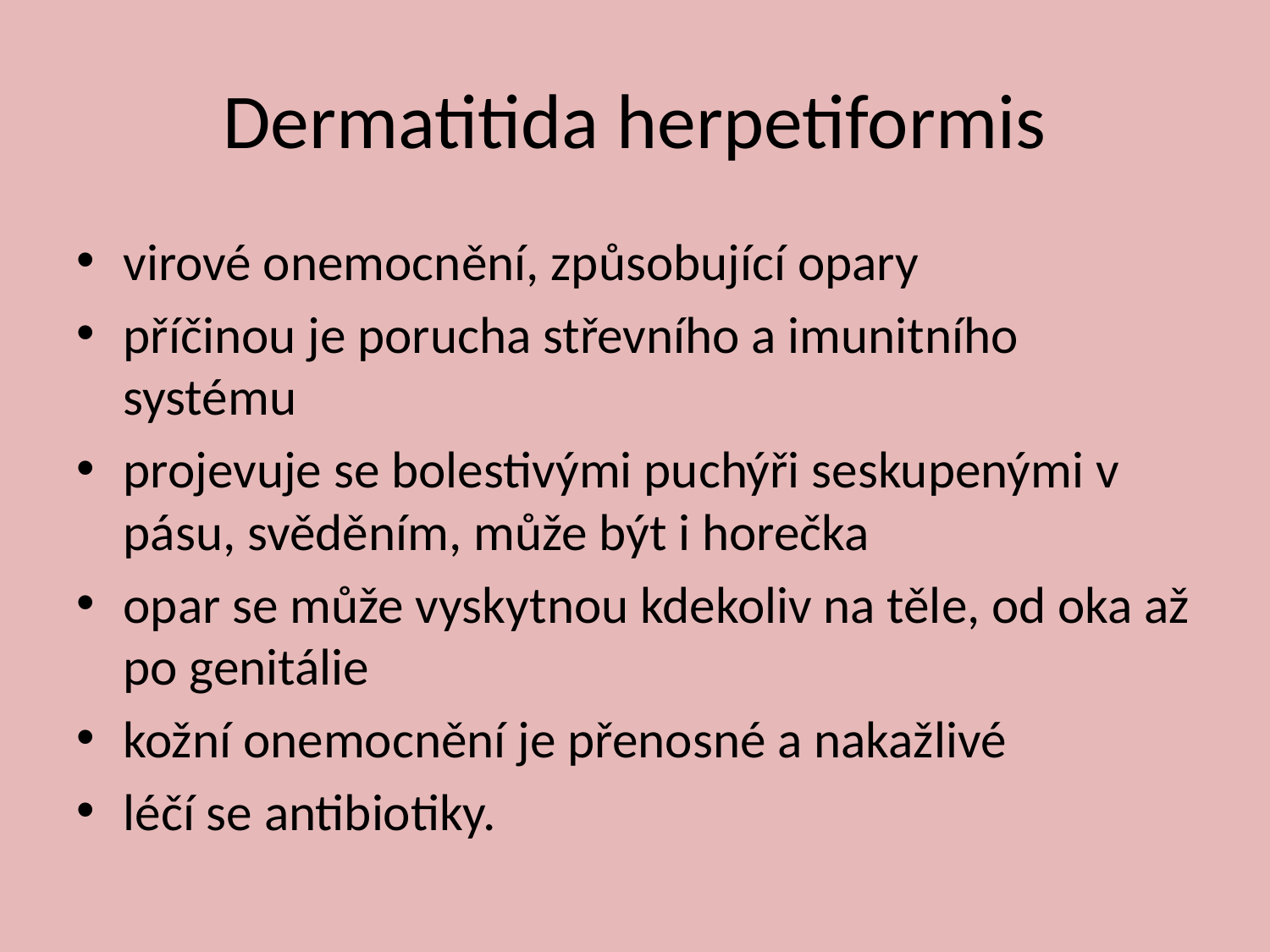

# Dermatitida herpetiformis
virové onemocnění, způsobující opary
příčinou je porucha střevního a imunitního systému
projevuje se bolestivými puchýři seskupenými v pásu, svěděním, může být i horečka
opar se může vyskytnou kdekoliv na těle, od oka až po genitálie
kožní onemocnění je přenosné a nakažlivé
léčí se antibiotiky.